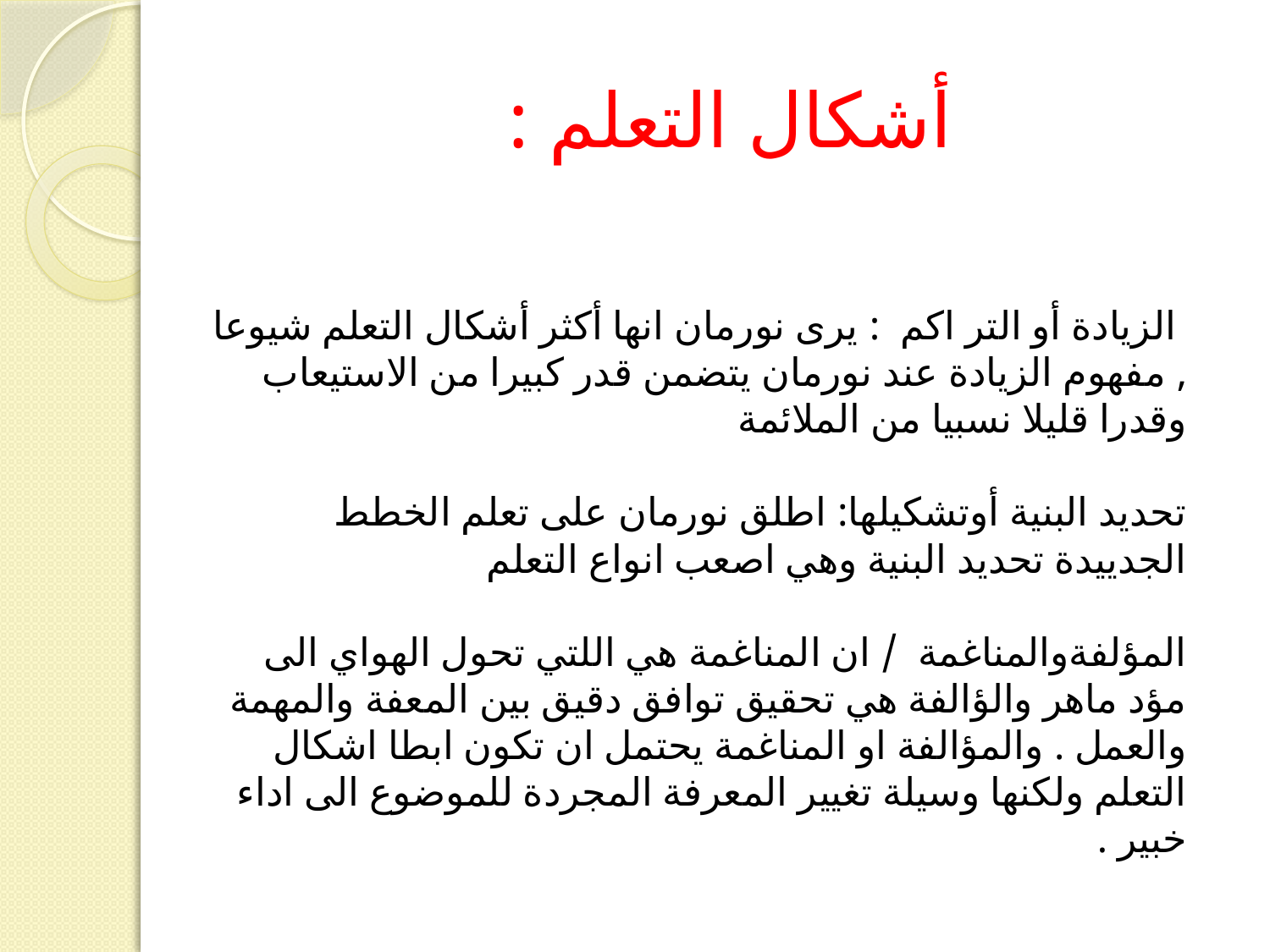

# أشكال التعلم :
 
 الزيادة أو التر اكم  : يرى نورمان انها أكثر أشكال التعلم شيوعا , مفهوم الزيادة عند نورمان يتضمن قدر كبيرا من الاستيعاب وقدرا قليلا نسبيا من الملائمة
 
تحديد البنية أوتشكيلها: اطلق نورمان على تعلم الخطط الجدييدة تحديد البنية وهي اصعب انواع التعلم 
 
المؤلفةوالمناغمة  / ان المناغمة هي اللتي تحول الهواي الى مؤد ماهر والؤالفة هي تحقيق توافق دقيق بين المعفة والمهمة والعمل . والمؤالفة او المناغمة يحتمل ان تكون ابطا اشكال التعلم ولكنها وسيلة تغيير المعرفة المجردة للموضوع الى اداء خبير .